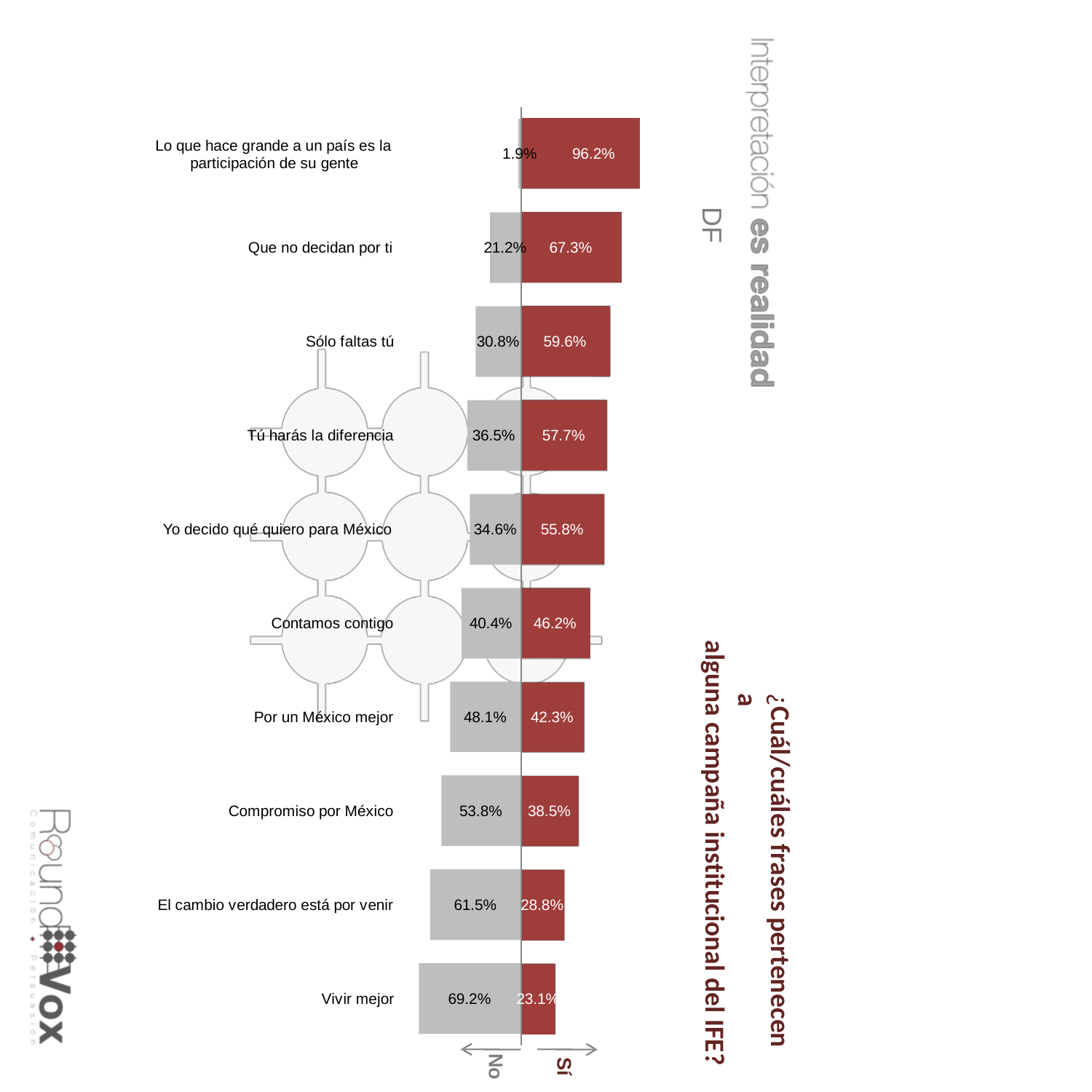

Lo que hace grande a un país es la participación de su gente
1.9%	96.2%
DF

Que no decidan por ti
21.2%
67.3%

Sólo faltas tú
30.8%
59.6%

Tú harás la diferencia
36.5%
57.7%

Yo decido qué quiero para México
34.6%
55.8%

Contamos contigo
40.4%
46.2%
¿Cuál/cuáles frases pertenecen a
alguna campaña institucional del IFE?

Por un México mejor
48.1%
42.3%

Compromiso por México
53.8%
38.5%

El cambio verdadero está por venir
61.5%
28.8%

Vivir mejor
69.2%
23.1%

No
Sí